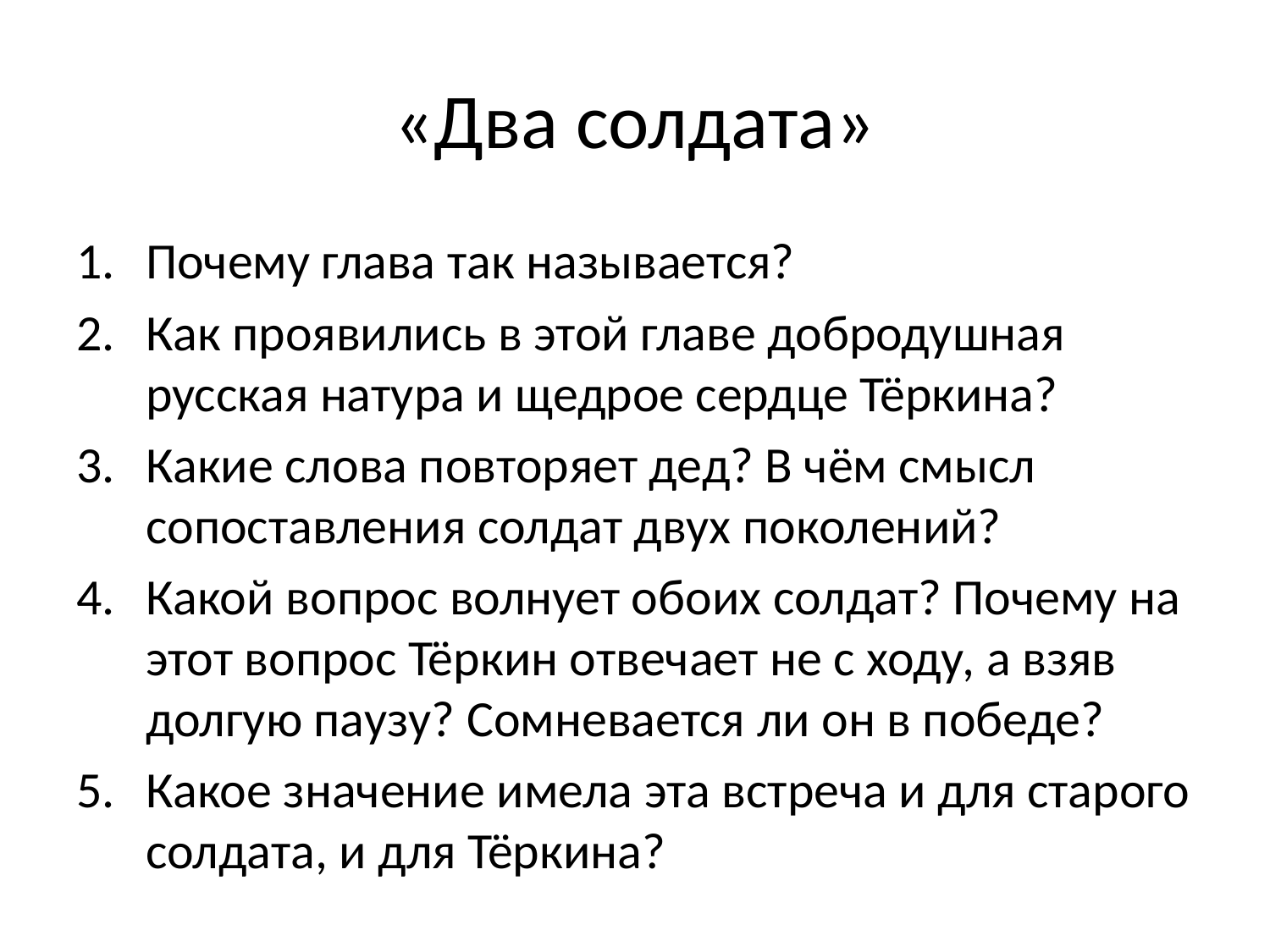

# «Два солдата»
Почему глава так называется?
Как проявились в этой главе добродушная русская натура и щедрое сердце Тёркина?
Какие слова повторяет дед? В чём смысл сопоставления солдат двух поколений?
Какой вопрос волнует обоих солдат? Почему на этот вопрос Тёркин отвечает не с ходу, а взяв долгую паузу? Сомневается ли он в победе?
Какое значение имела эта встреча и для старого солдата, и для Тёркина?